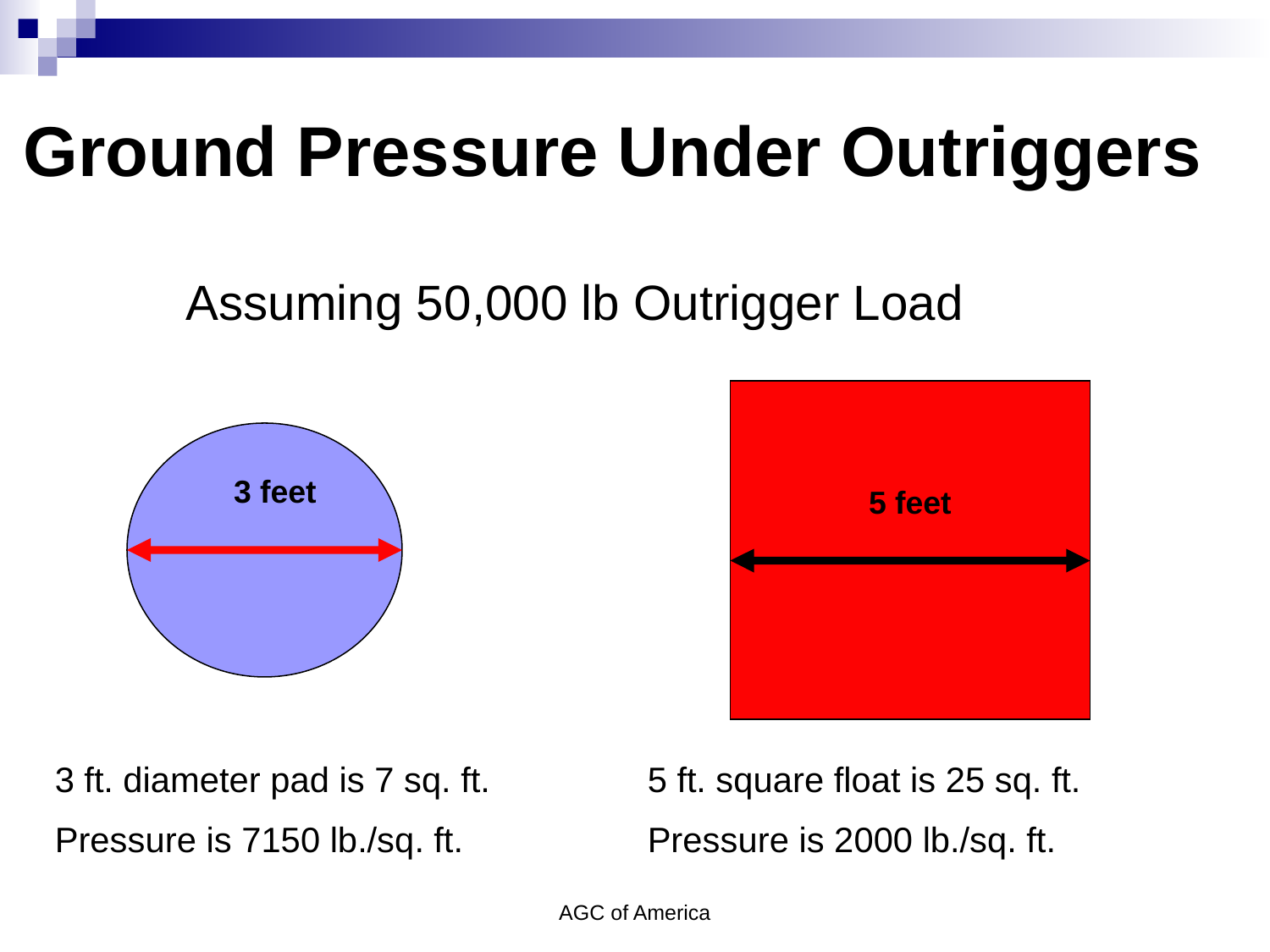

# Ground Pressure Under Outriggers
Assuming 50,000 lb Outrigger Load

3 feet
5 feet

3 ft. diameter pad is 7 sq. ft.
Pressure is 7150 lb./sq. ft.
5 ft. square float is 25 sq. ft.
Pressure is 2000 lb./sq. ft.
AGC of America